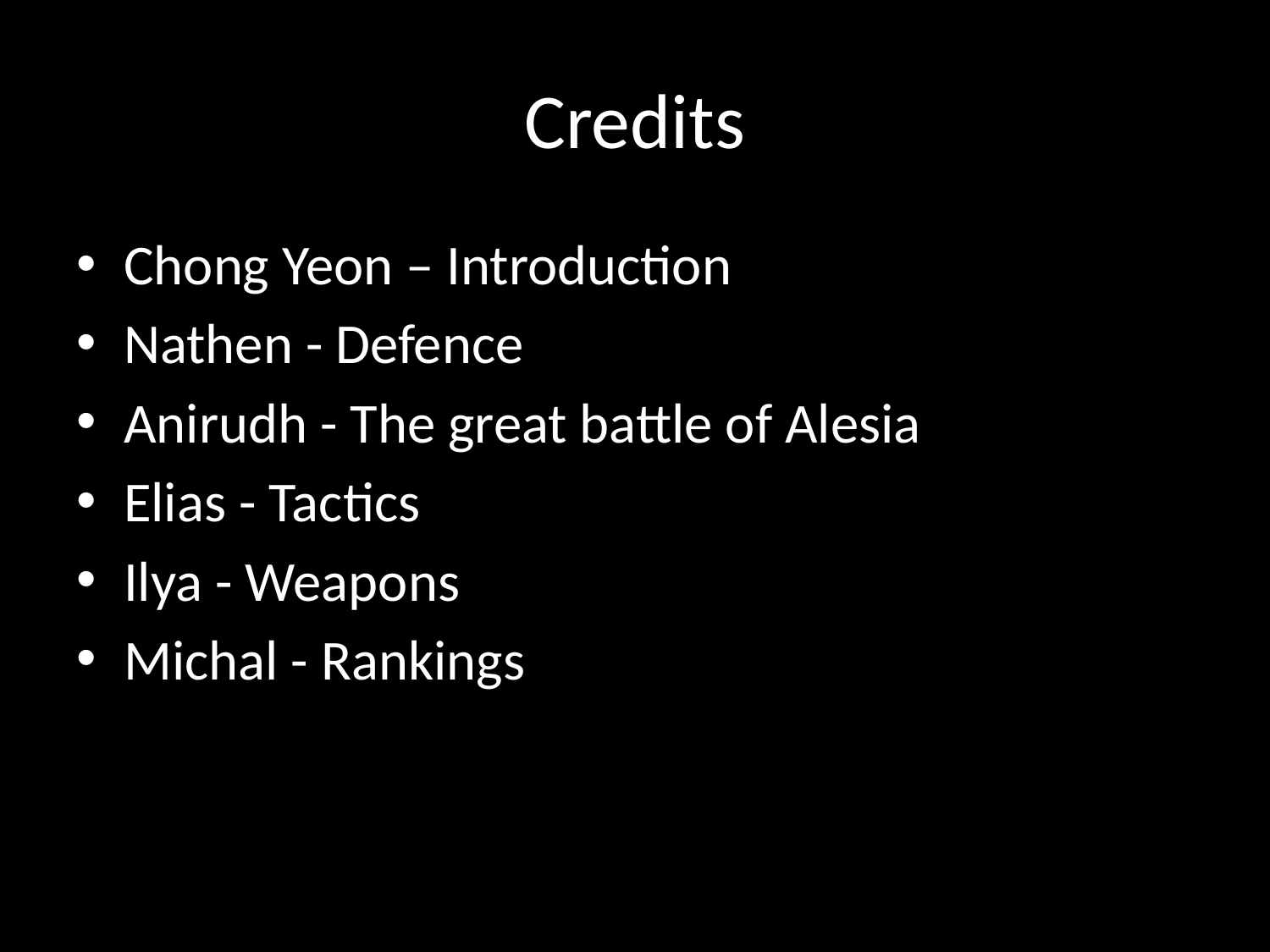

# Credits
Chong Yeon – Introduction
Nathen - Defence
Anirudh - The great battle of Alesia
Elias - Tactics
Ilya - Weapons
Michal - Rankings